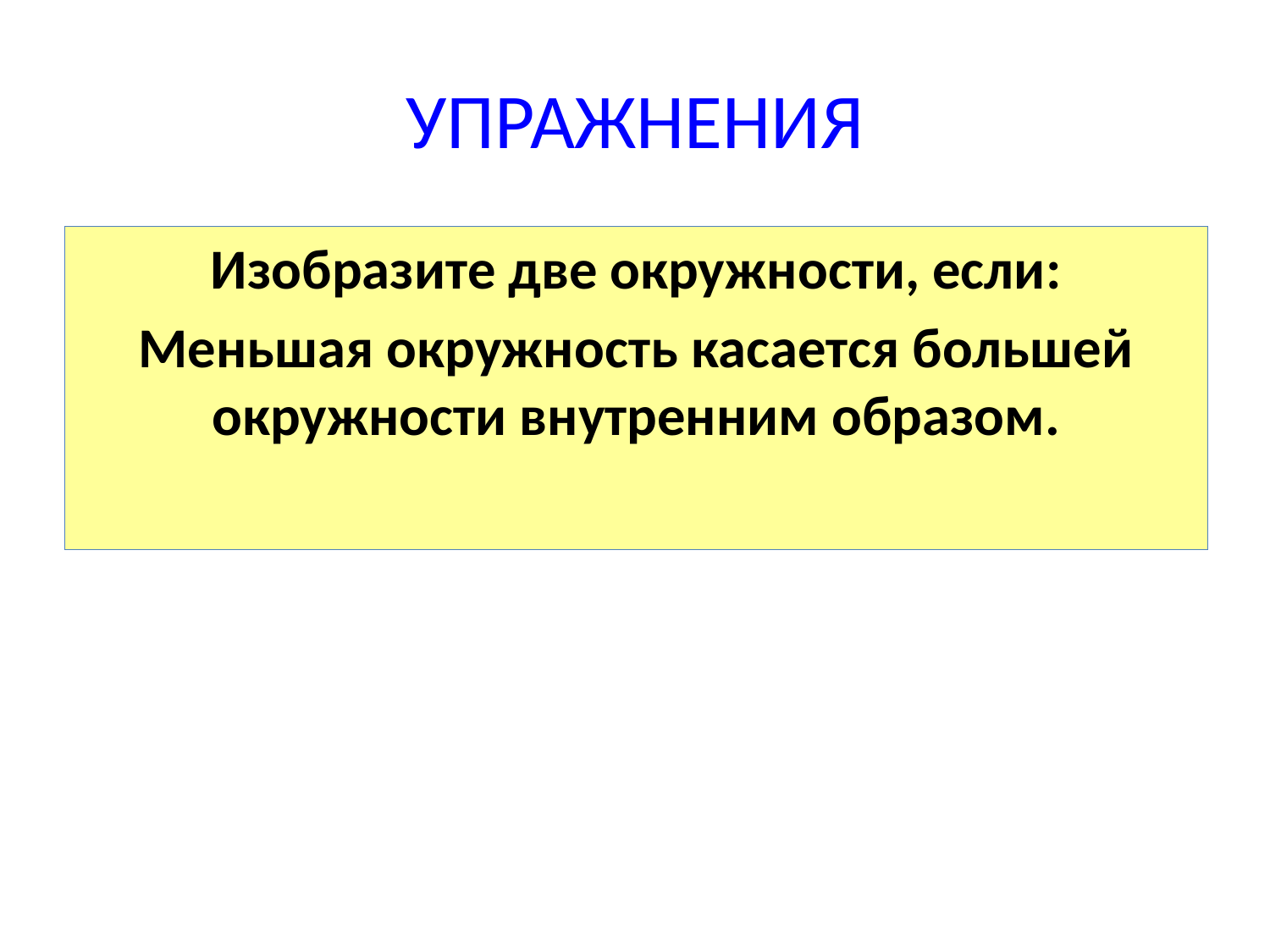

# УПРАЖНЕНИЯ
Изобразите две окружности, если:
Меньшая окружность касается большей окружности внутренним образом.